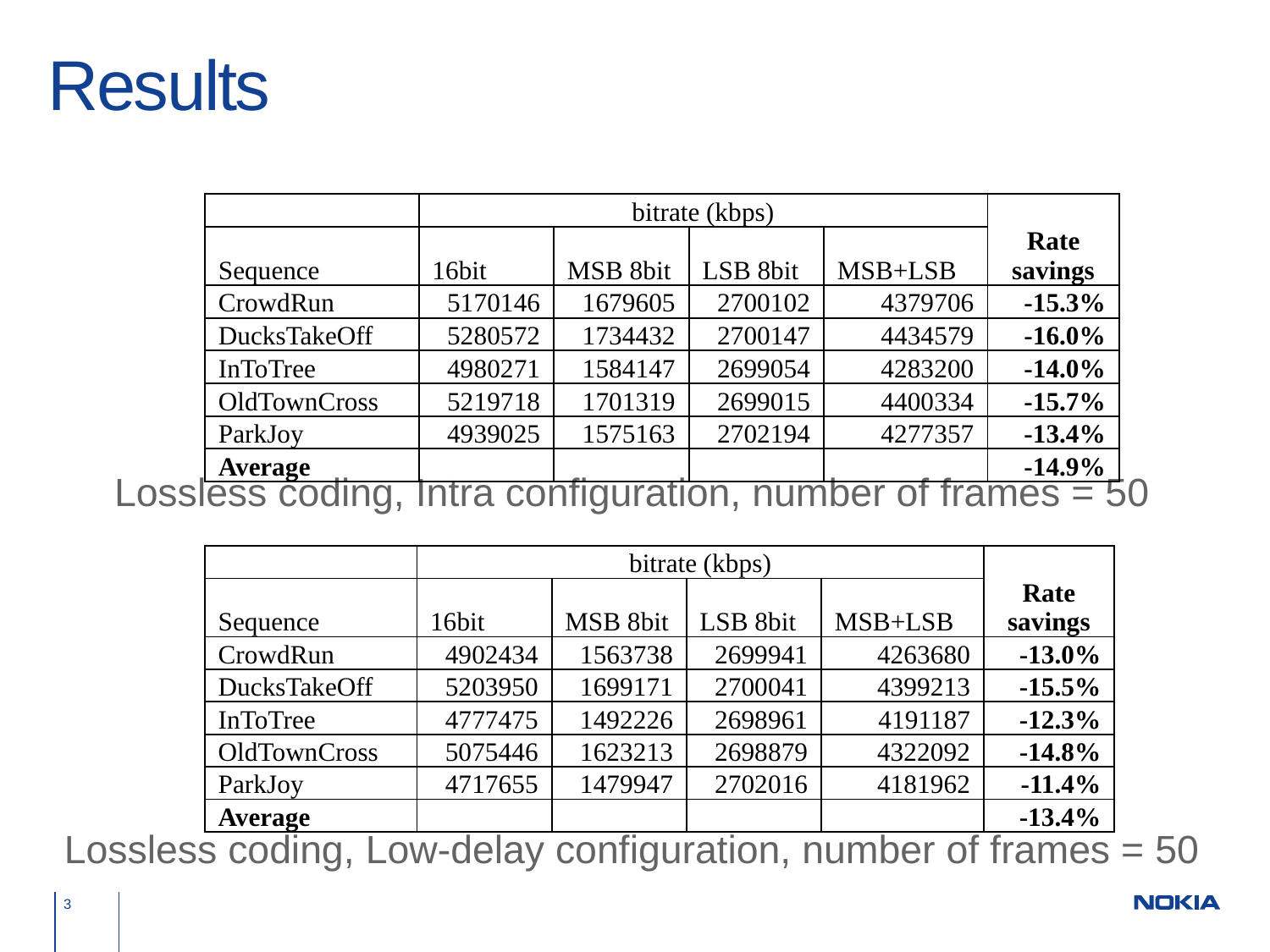

# Results
|  | bitrate (kbps) |  |  |  | Rate savings |
| --- | --- | --- | --- | --- | --- |
| Sequence | 16bit | MSB 8bit | LSB 8bit | MSB+LSB |  |
| CrowdRun | 5170146 | 1679605 | 2700102 | 4379706 | -15.3% |
| DucksTakeOff | 5280572 | 1734432 | 2700147 | 4434579 | -16.0% |
| InToTree | 4980271 | 1584147 | 2699054 | 4283200 | -14.0% |
| OldTownCross | 5219718 | 1701319 | 2699015 | 4400334 | -15.7% |
| ParkJoy | 4939025 | 1575163 | 2702194 | 4277357 | -13.4% |
| Average |  |  |  |  | -14.9% |

Lossless coding, Intra configuration, number of frames = 50

Lossless coding, Low-delay configuration, number of frames = 50

|  | bitrate (kbps) |  |  |  | Rate savings |
| --- | --- | --- | --- | --- | --- |
| Sequence | 16bit | MSB 8bit | LSB 8bit | MSB+LSB |  |
| CrowdRun | 4902434 | 1563738 | 2699941 | 4263680 | -13.0% |
| DucksTakeOff | 5203950 | 1699171 | 2700041 | 4399213 | -15.5% |
| InToTree | 4777475 | 1492226 | 2698961 | 4191187 | -12.3% |
| OldTownCross | 5075446 | 1623213 | 2698879 | 4322092 | -14.8% |
| ParkJoy | 4717655 | 1479947 | 2702016 | 4181962 | -11.4% |
| Average |  |  |  |  | -13.4% |
3